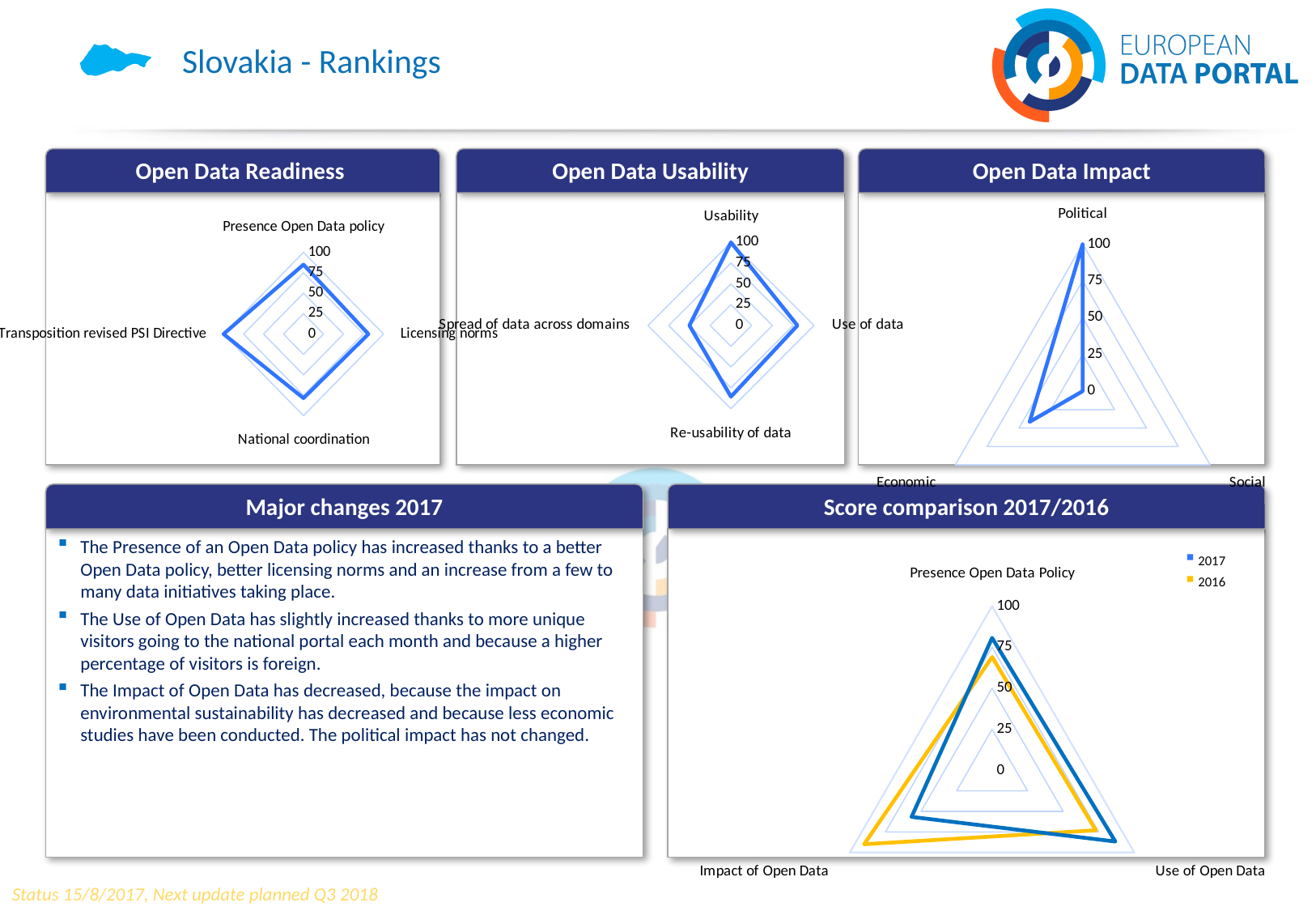

Slovakia - Rankings

Open Data Readiness
Open Data Usability
Open Data Impact

### Chart

| Category |  |  |
|---|---|---|
| Usability | 100.0 | 100.0 |
| Use of data | 80.0 | 100.0 |
| Re-usability of data | 85.71428571428571 | 100.0 |
| Spread of data across domains | 50.0 | 100.0 |

### Chart

| Category |  |  |
|---|---|---|
| Presence Open Data policy | 85.0 | 100.0 |
| Licensing norms | 81.25 | 100.0 |
| National coordination | 78.57142857142857 | 100.0 |
| Transposition revised PSI Directive | 100.0 | 100.0 |

### Chart

| Category |  |  |
|---|---|---|
| Political | 100.0 | 100.0 |
| Social | 0.0 | 100.0 |
| Economic | 41.66666666666667 | 100.0 |
Major changes 2017
Score comparison 2017/2016
The Presence of an Open Data policy has increased thanks to a better Open Data policy, better licensing norms and an increase from a few to many data initiatives taking place.
The Use of Open Data has slightly increased thanks to more unique visitors going to the national portal each month and because a higher percentage of visitors is foreign.
The Impact of Open Data has decreased, because the impact on environmental sustainability has decreased and because less economic studies have been conducted. The political impact has not changed.

 2017
 2016

### Chart

| Category |  |  |  |
|---|---|---|---|
| Presence Open Data Policy | 69.0 | 80.64516129032258 | 100.0 |
| Use of Open Data | 73.0 | 86.66666666666667 | 100.0 |
| Impact of Open Data | 90.0 | 56.666666666666664 | 100.0 |
Status 15/8/2017, Next update planned Q3 2018